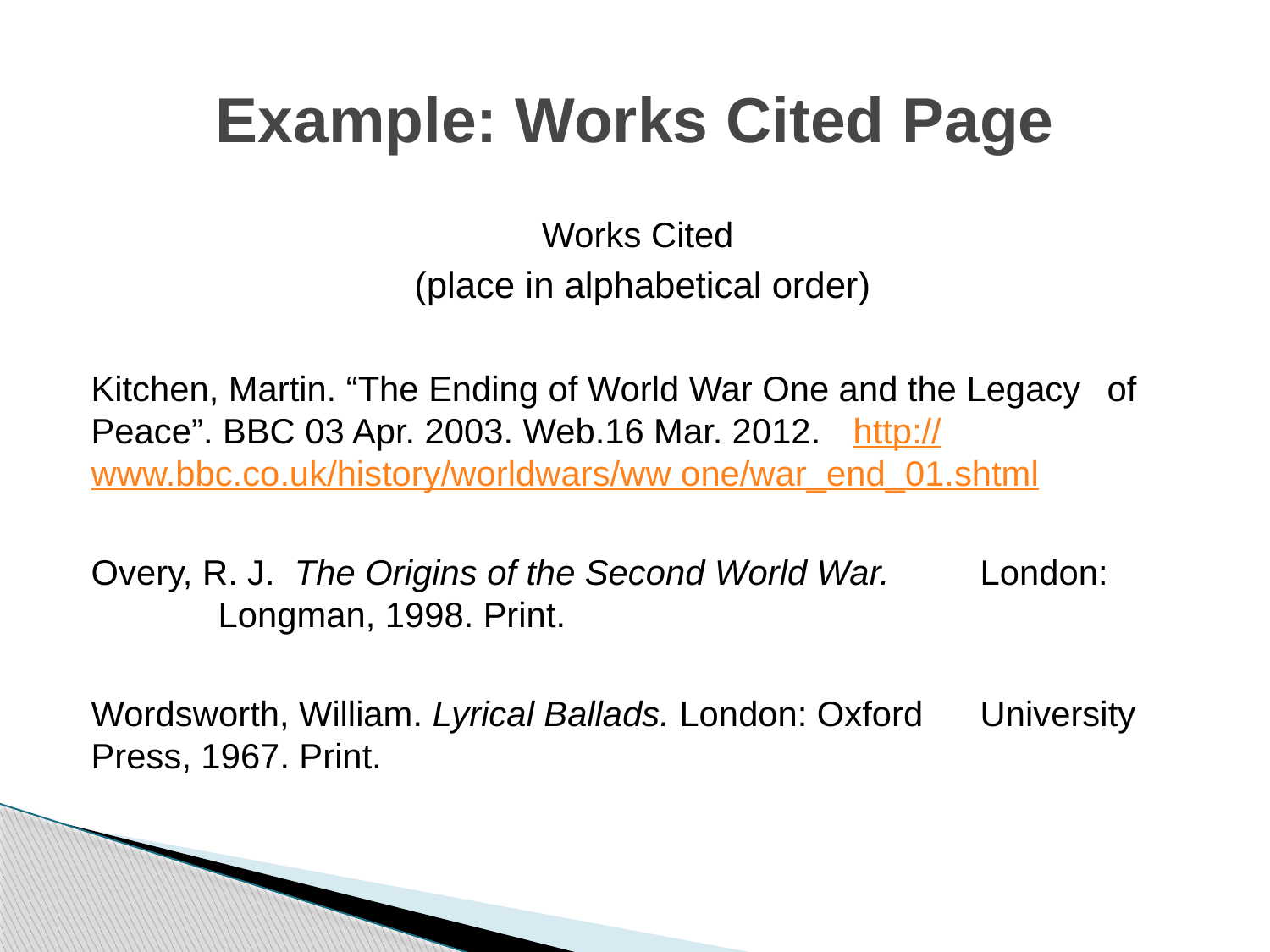

# Example: Works Cited Page
Works Cited
(place in alphabetical order)

Kitchen, Martin. “The Ending of World War One and the Legacy 	of Peace”. BBC 03 Apr. 2003. Web.16 Mar. 2012. 	http://www.bbc.co.uk/history/worldwars/ww 	one/war_end_01.shtml

Overy, R. J.  The Origins of the Second World War. 	London: 	Longman, 1998. Print.

Wordsworth, William. Lyrical Ballads. London: Oxford 	University Press, 1967. Print.